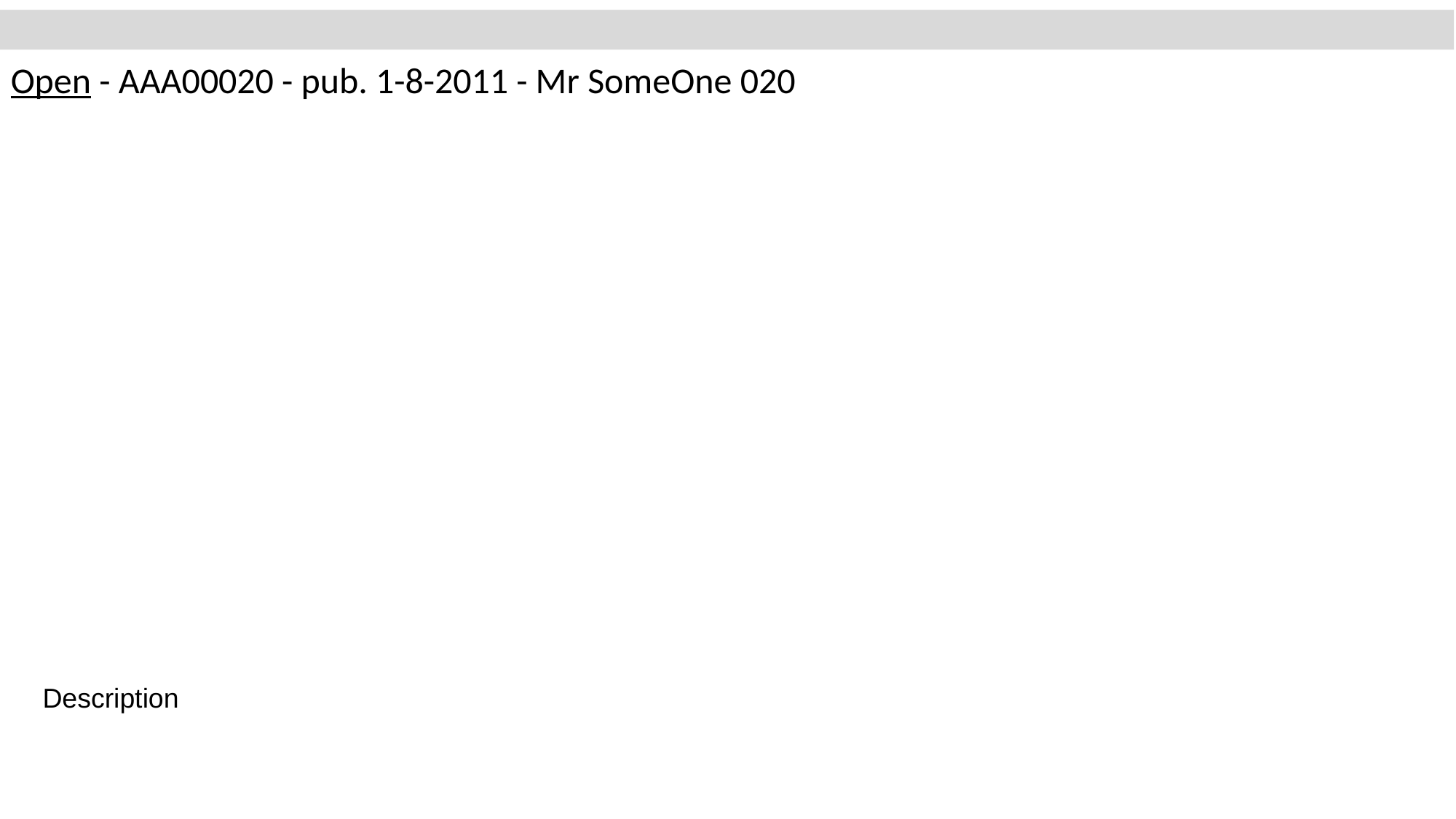

Open - AAA00020 - pub. 1-8-2011 - Mr SomeOne 020
Description